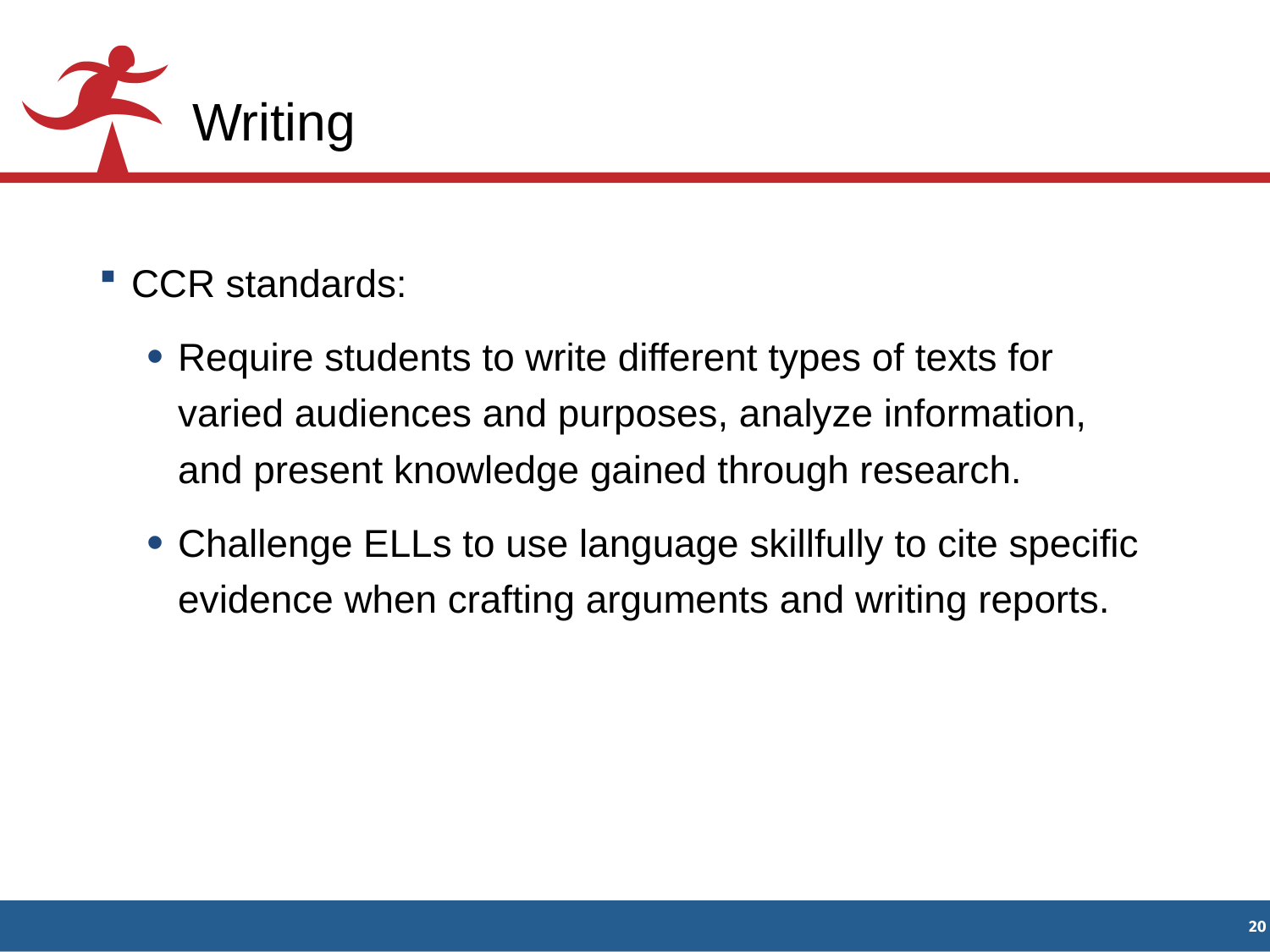

# Writing
CCR standards:
Require students to write different types of texts for varied audiences and purposes, analyze information, and present knowledge gained through research.
Challenge ELLs to use language skillfully to cite specific evidence when crafting arguments and writing reports.